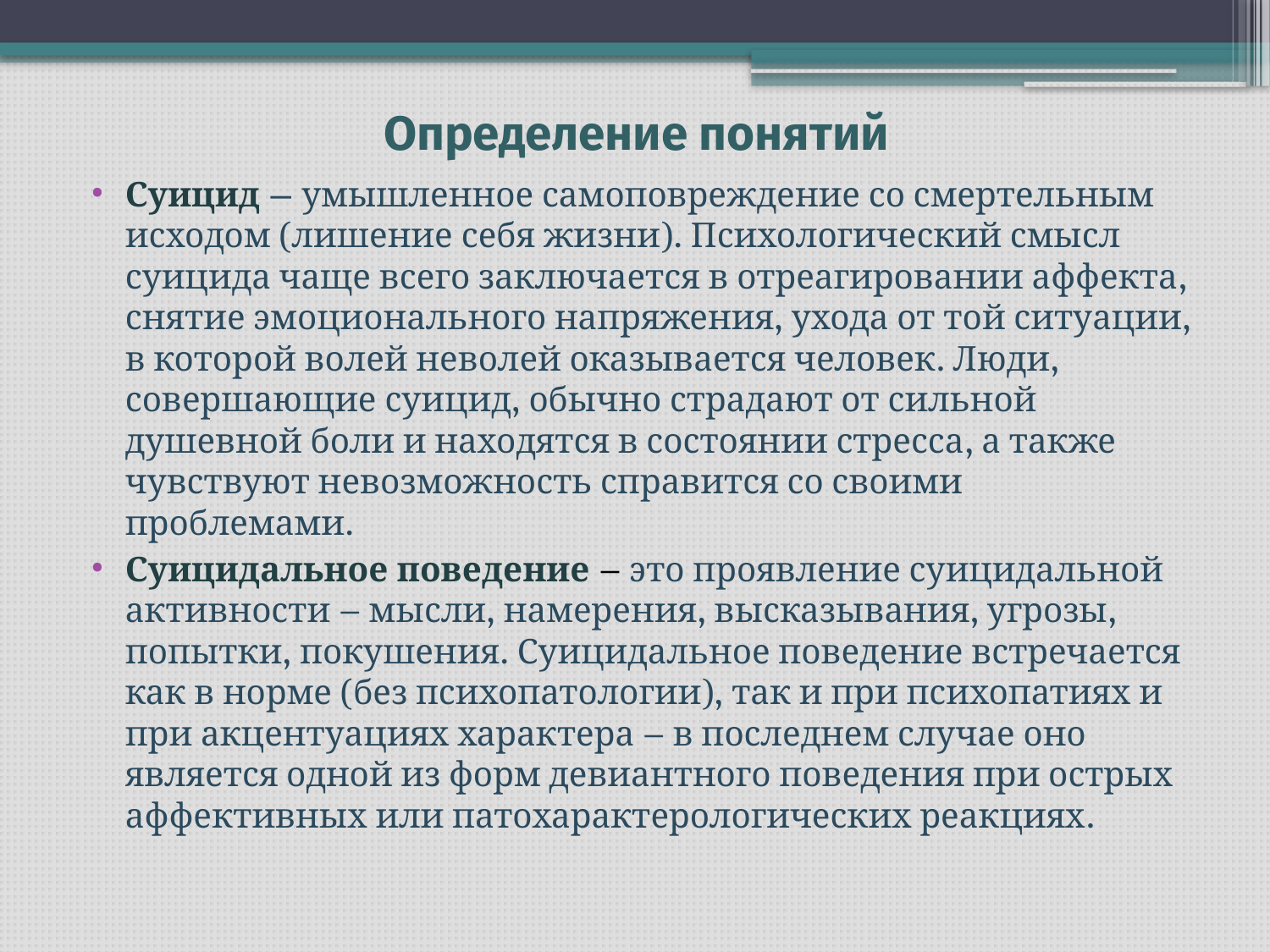

# Определение понятий
Суицид – умышленное самоповреждение со смертельным исходом (лишение себя жизни). Психологический смысл суицида чаще всего заключается в отреагировании аффекта, снятие эмоционального напряжения, ухода от той ситуации, в которой волей неволей оказывается человек. Люди, совершающие суицид, обычно страдают от сильной душевной боли и находятся в состоянии стресса, а также чувствуют невозможность справится со своими проблемами.
Суицидальное поведение – это проявление суицидальной активности – мысли, намерения, высказывания, угрозы, попытки, покушения. Суицидальное поведение встречается как в норме (без психопатологии), так и при психопатиях и при акцентуациях характера – в последнем случае оно является одной из форм девиантного поведения при острых аффективных или патохарактерологических реакциях.